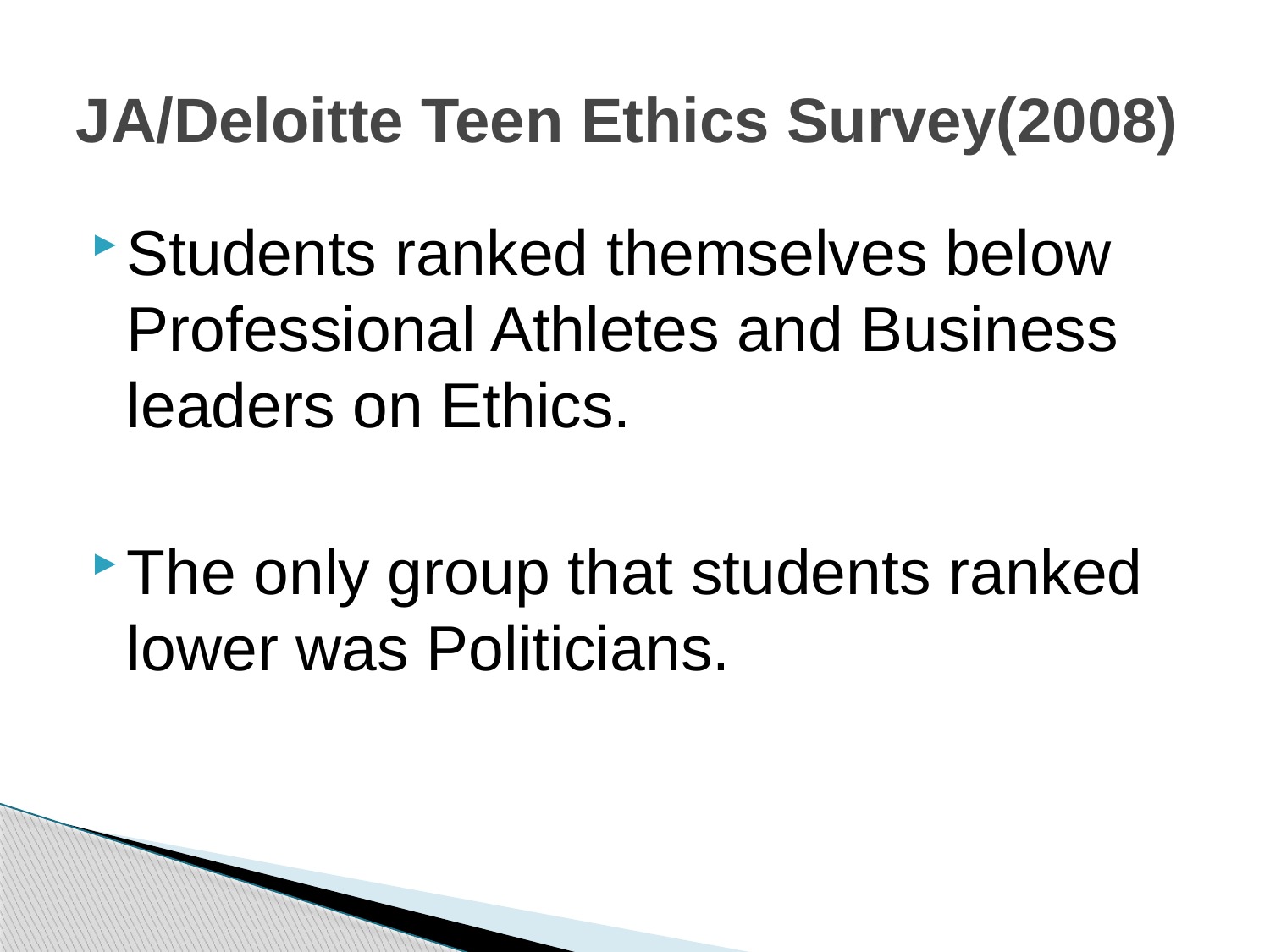

# JA/Deloitte Teen Ethics Survey(2008)
Students ranked themselves below Professional Athletes and Business leaders on Ethics.

The only group that students ranked lower was Politicians.